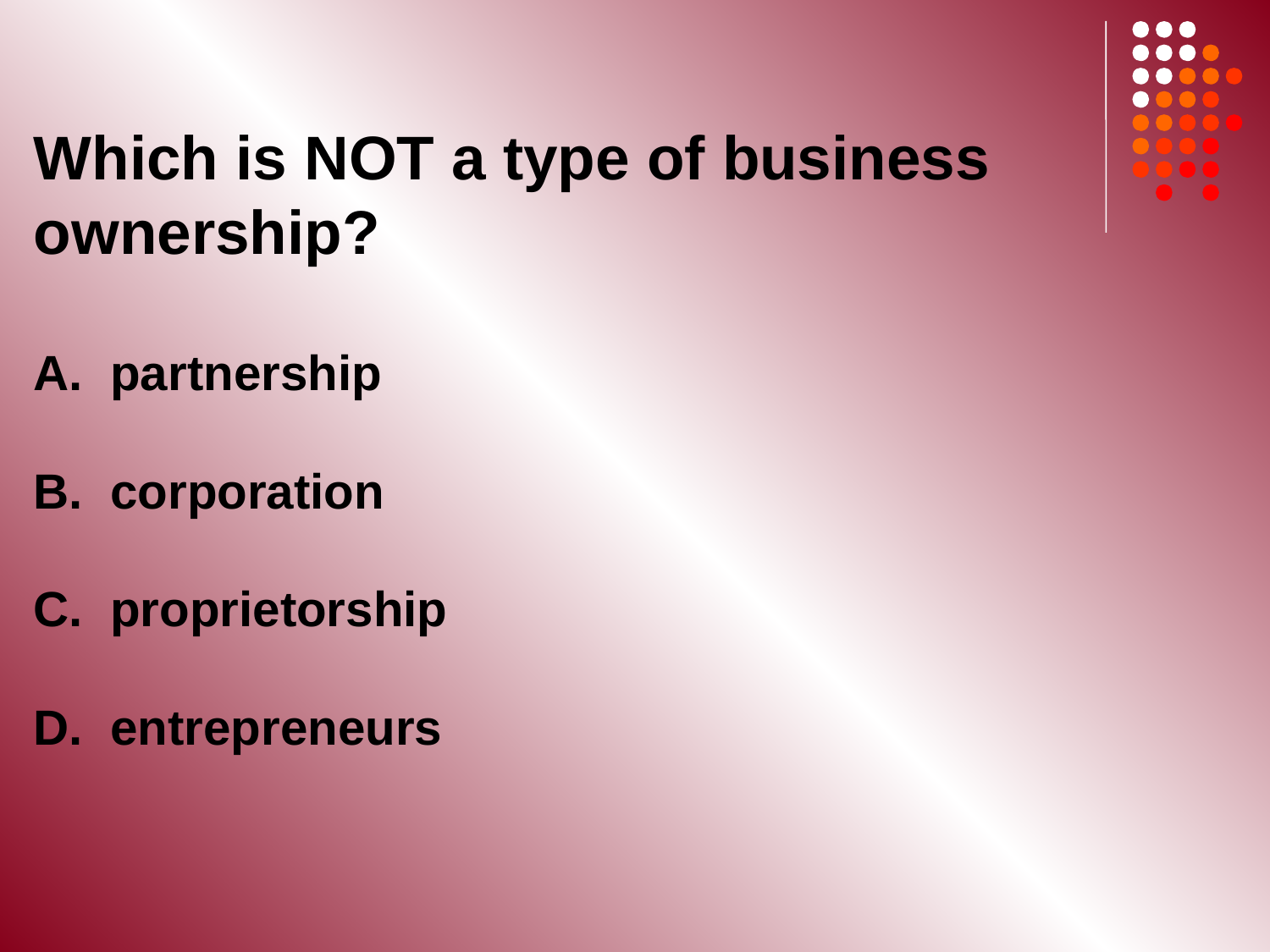

Which is NOT a type of business ownership?
A.  partnership
B.  corporation
C.  proprietorship
D.  entrepreneurs